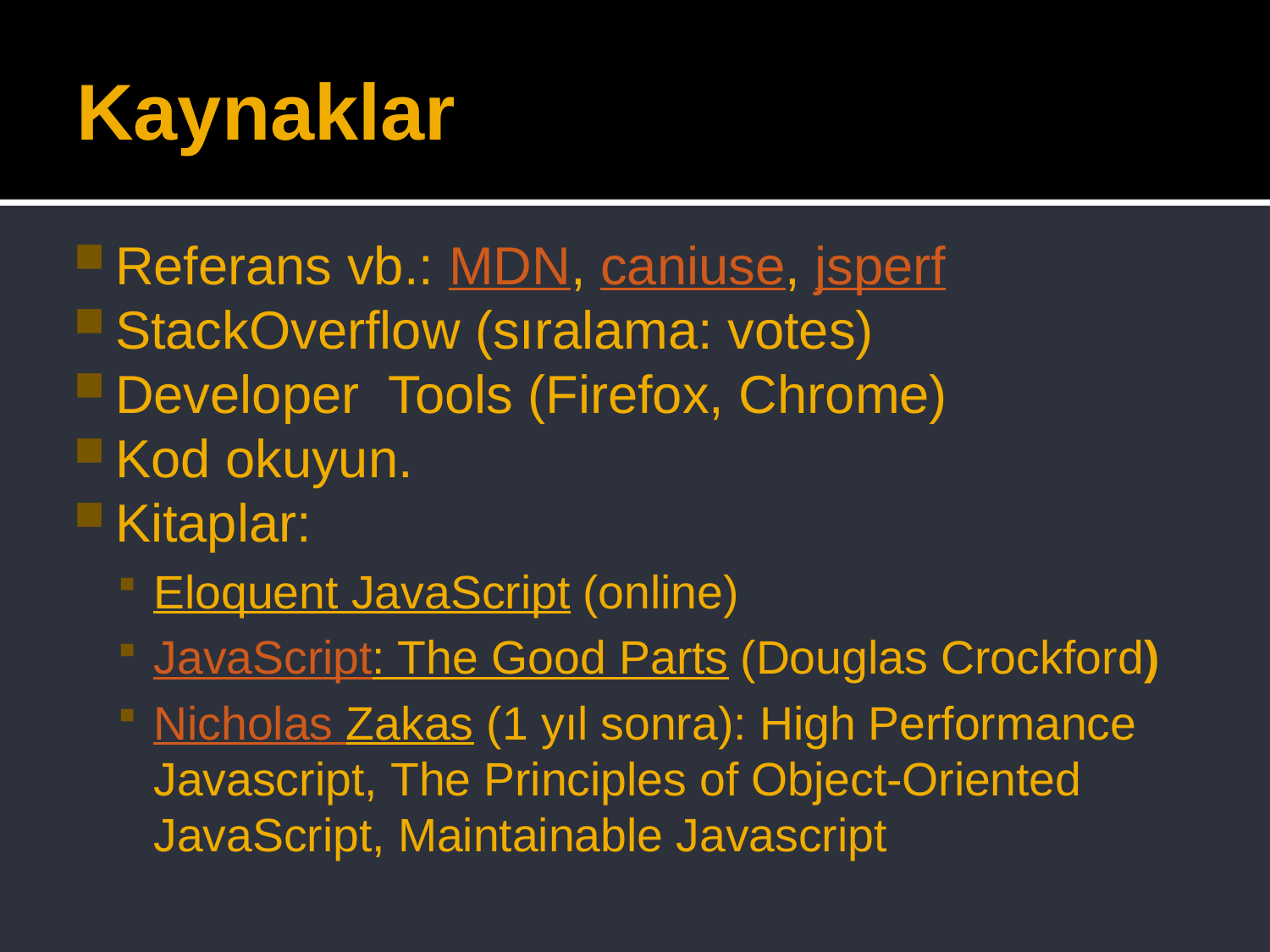

# Kaynaklar
Referans vb.: MDN, caniuse, jsperf
StackOverflow (sıralama: votes)
Developer  Tools (Firefox, Chrome)
Kod okuyun.
Kitaplar:
Eloquent JavaScript (online)
JavaScript: The Good Parts (Douglas Crockford)
Nicholas Zakas (1 yıl sonra): High Performance Javascript, The Principles of Object-Oriented JavaScript, Maintainable Javascript